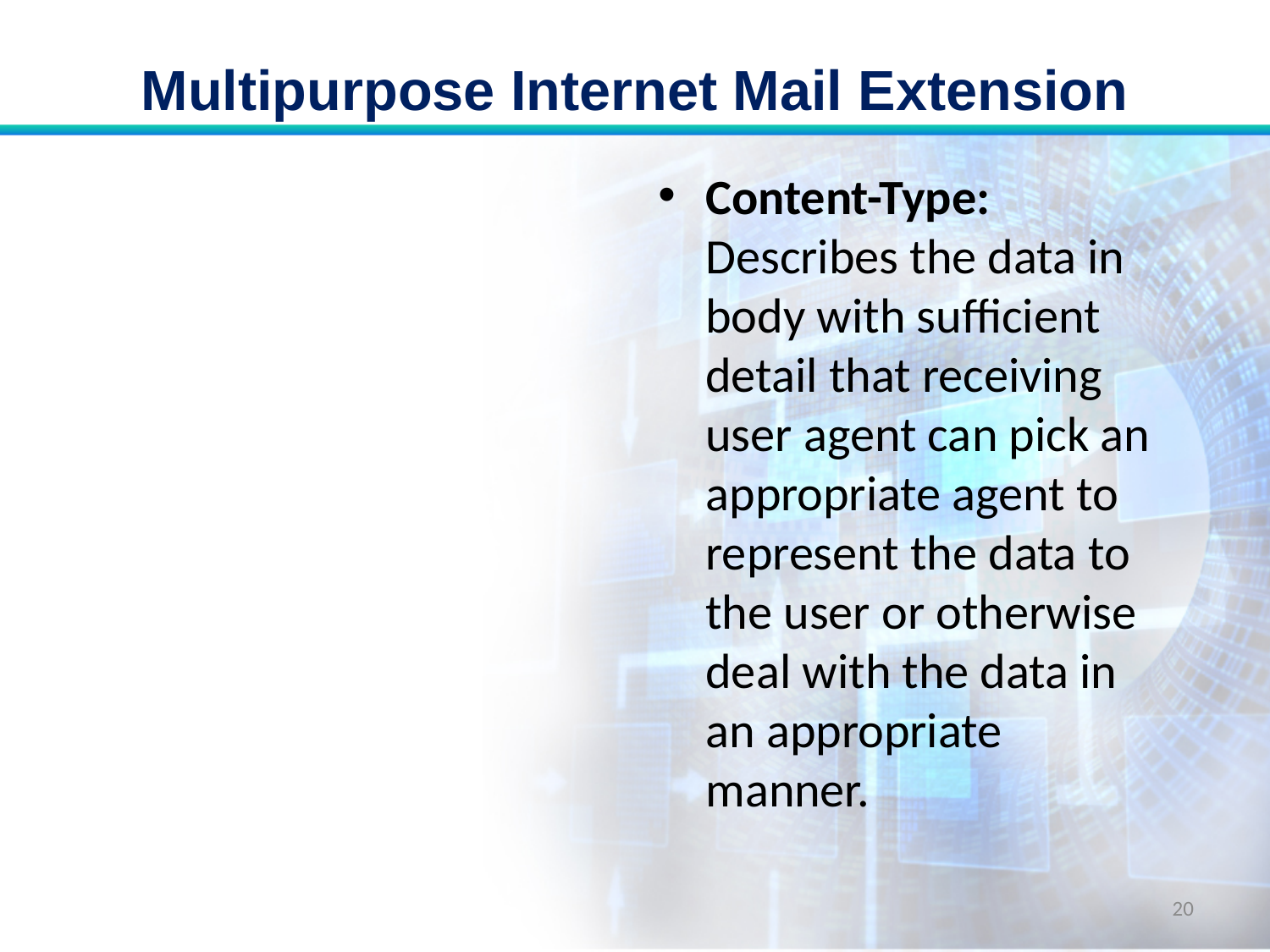

# Multipurpose Internet Mail Extension
Content-Type: Describes the data in body with sufficient detail that receiving user agent can pick an appropriate agent to represent the data to the user or otherwise deal with the data in an appropriate manner.
20